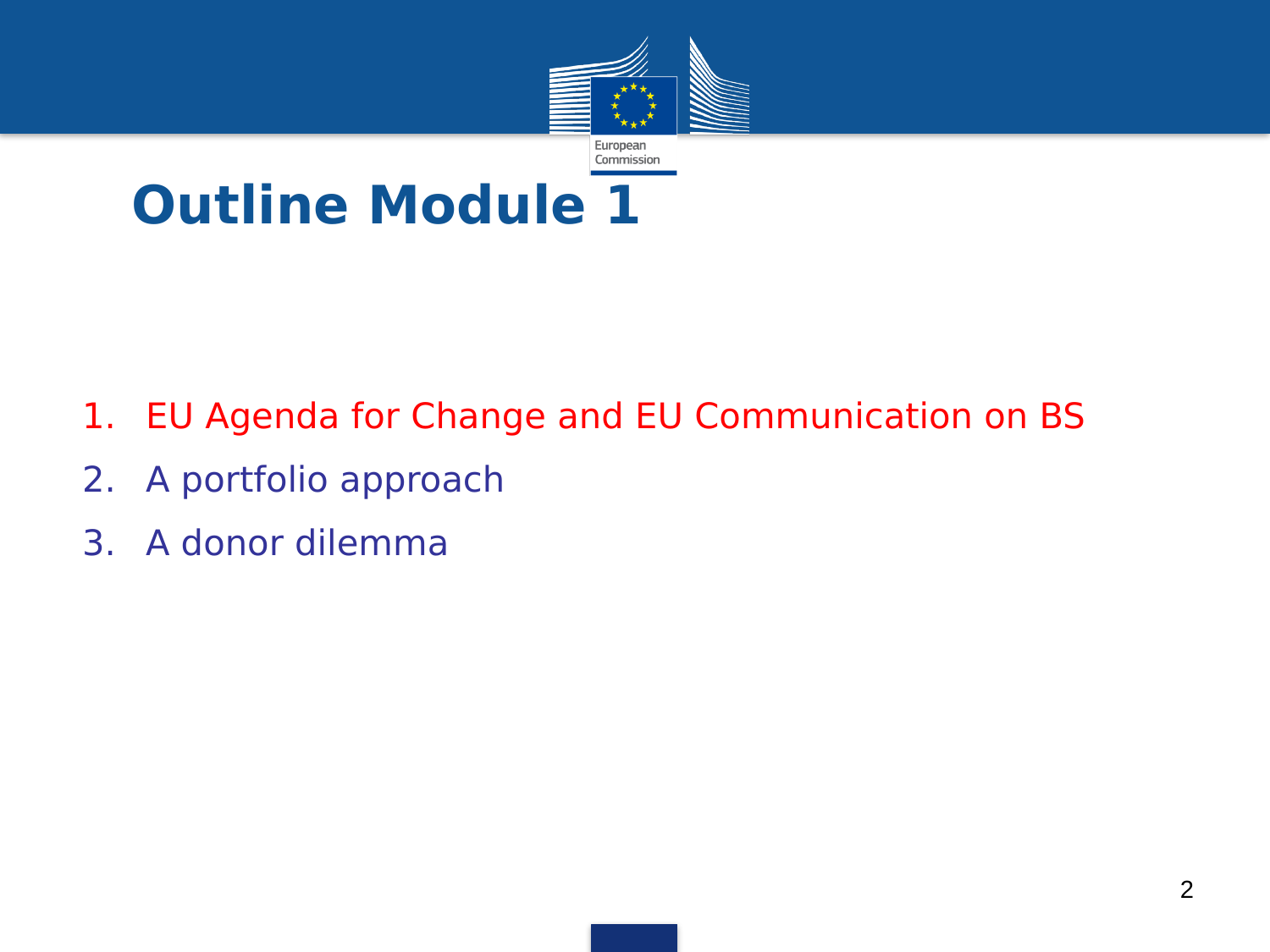

# Outline Module 1

EU Agenda for Change and EU Communication on BS
A portfolio approach
A donor dilemma

2